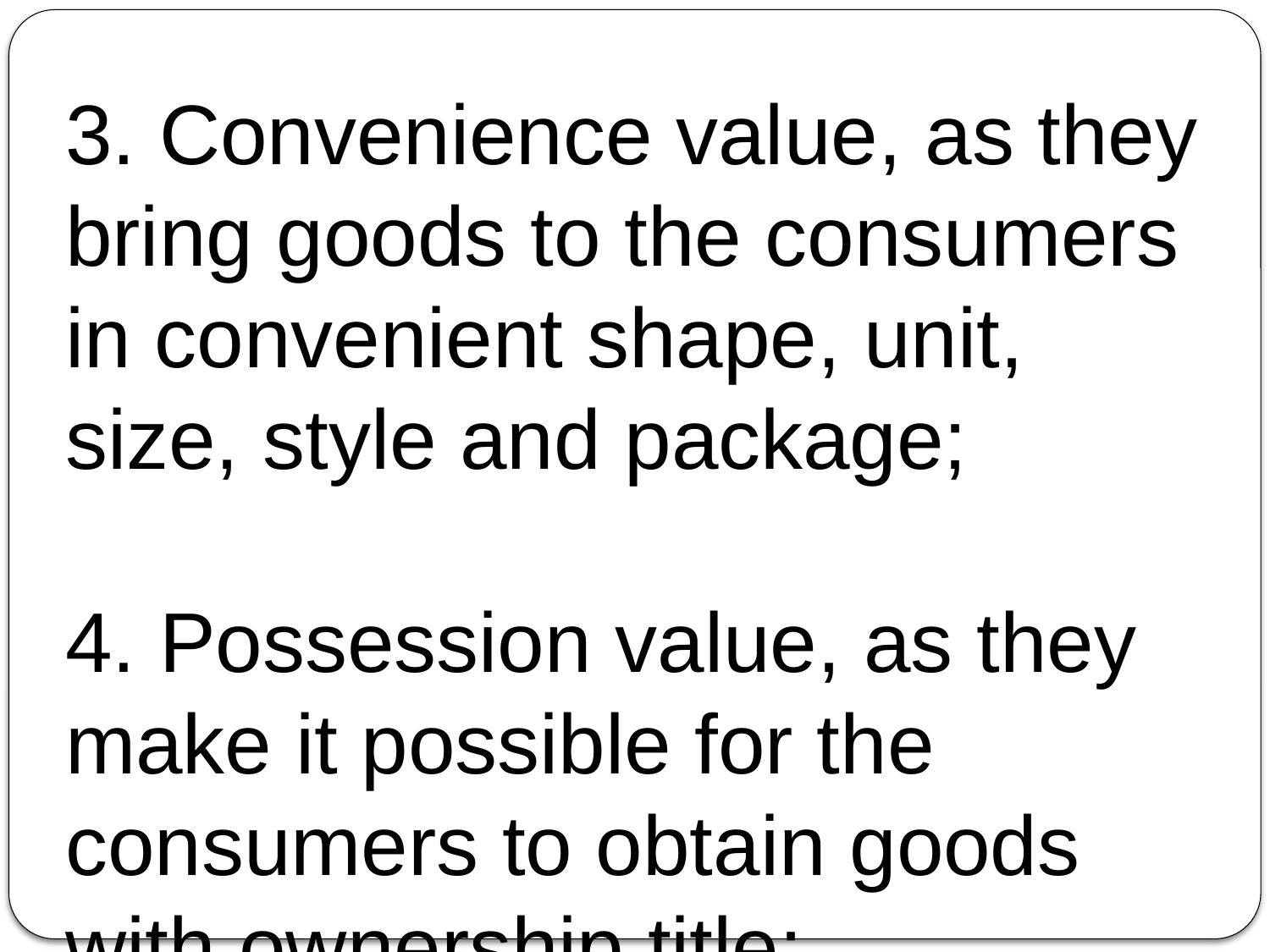

3. Convenience value, as they bring goods to the consumers in conve­nient shape, unit, size, style and package;

4. Possession value, as they make it possible for the consumers to obtain goods with ownership title;